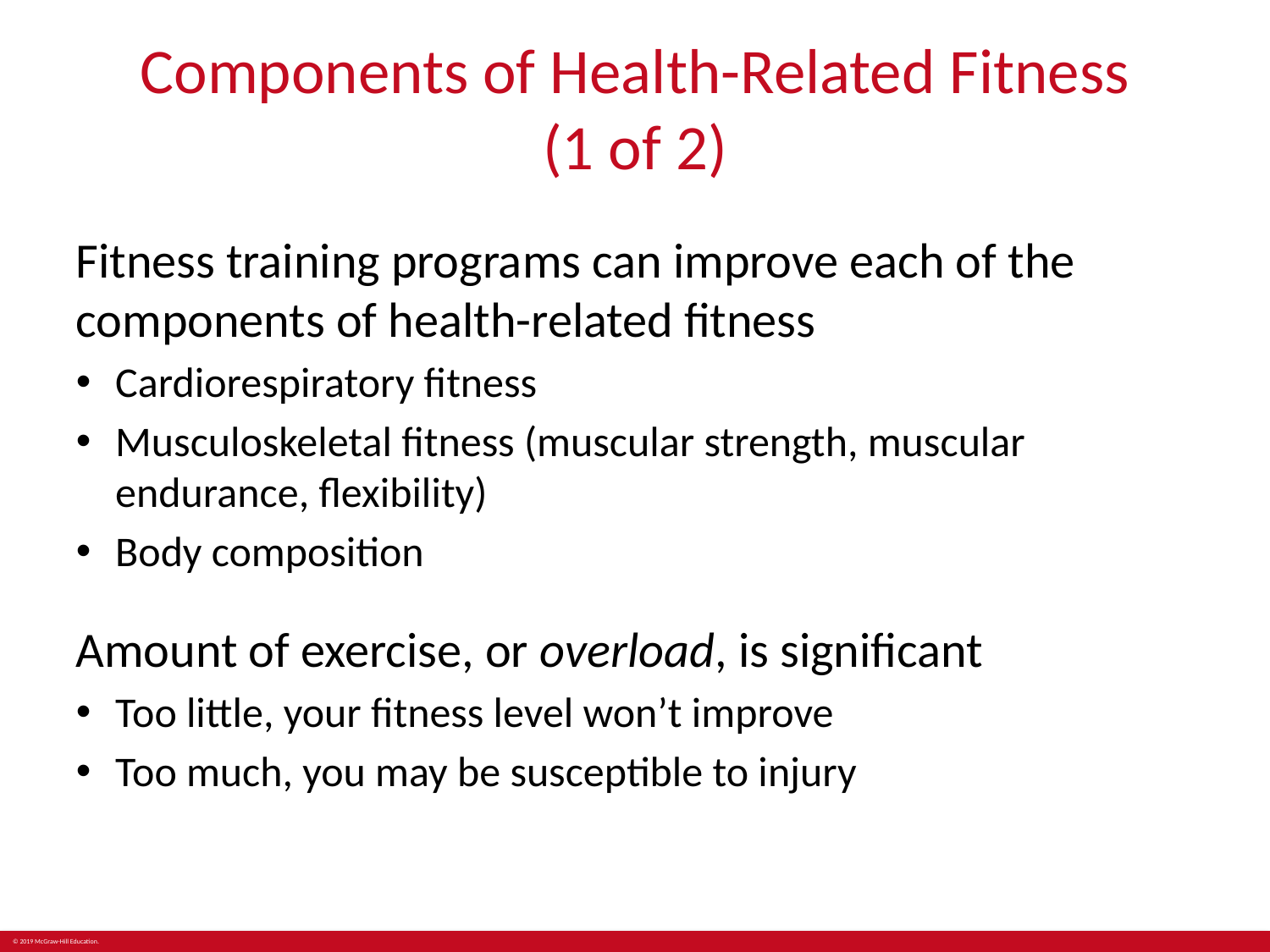

# Components of Health-Related Fitness (1 of 2)
Fitness training programs can improve each of the components of health-related fitness
Cardiorespiratory fitness
Musculoskeletal fitness (muscular strength, muscular endurance, flexibility)
Body composition
Amount of exercise, or overload, is significant
Too little, your fitness level won’t improve
Too much, you may be susceptible to injury